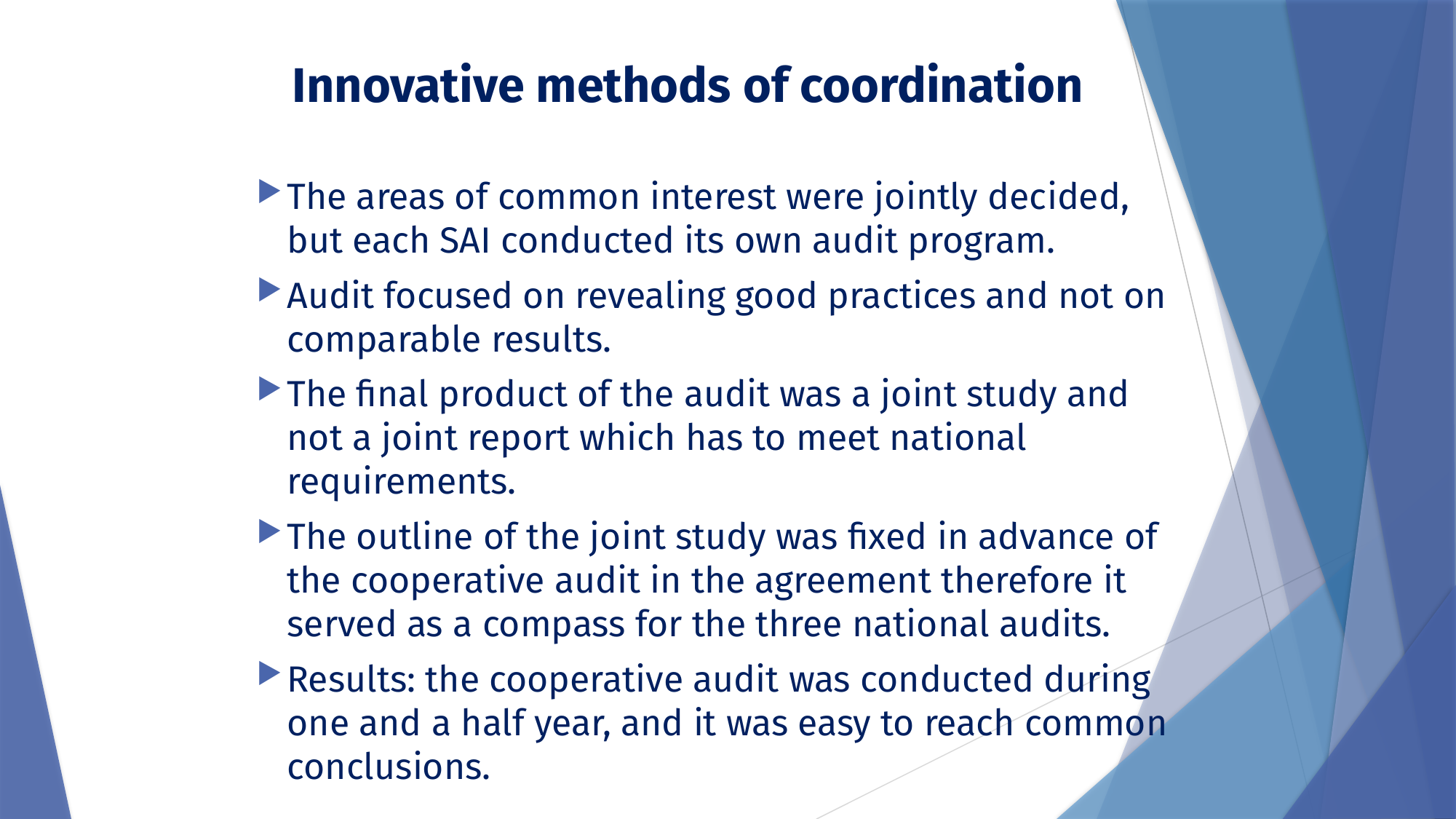

# Innovative methods of coordination
The areas of common interest were jointly decided, but each SAI conducted its own audit program.
Audit focused on revealing good practices and not on comparable results.
The final product of the audit was a joint study and not a joint report which has to meet national requirements.
The outline of the joint study was fixed in advance of the cooperative audit in the agreement therefore it served as a compass for the three national audits.
Results: the cooperative audit was conducted during one and a half year, and it was easy to reach common conclusions.